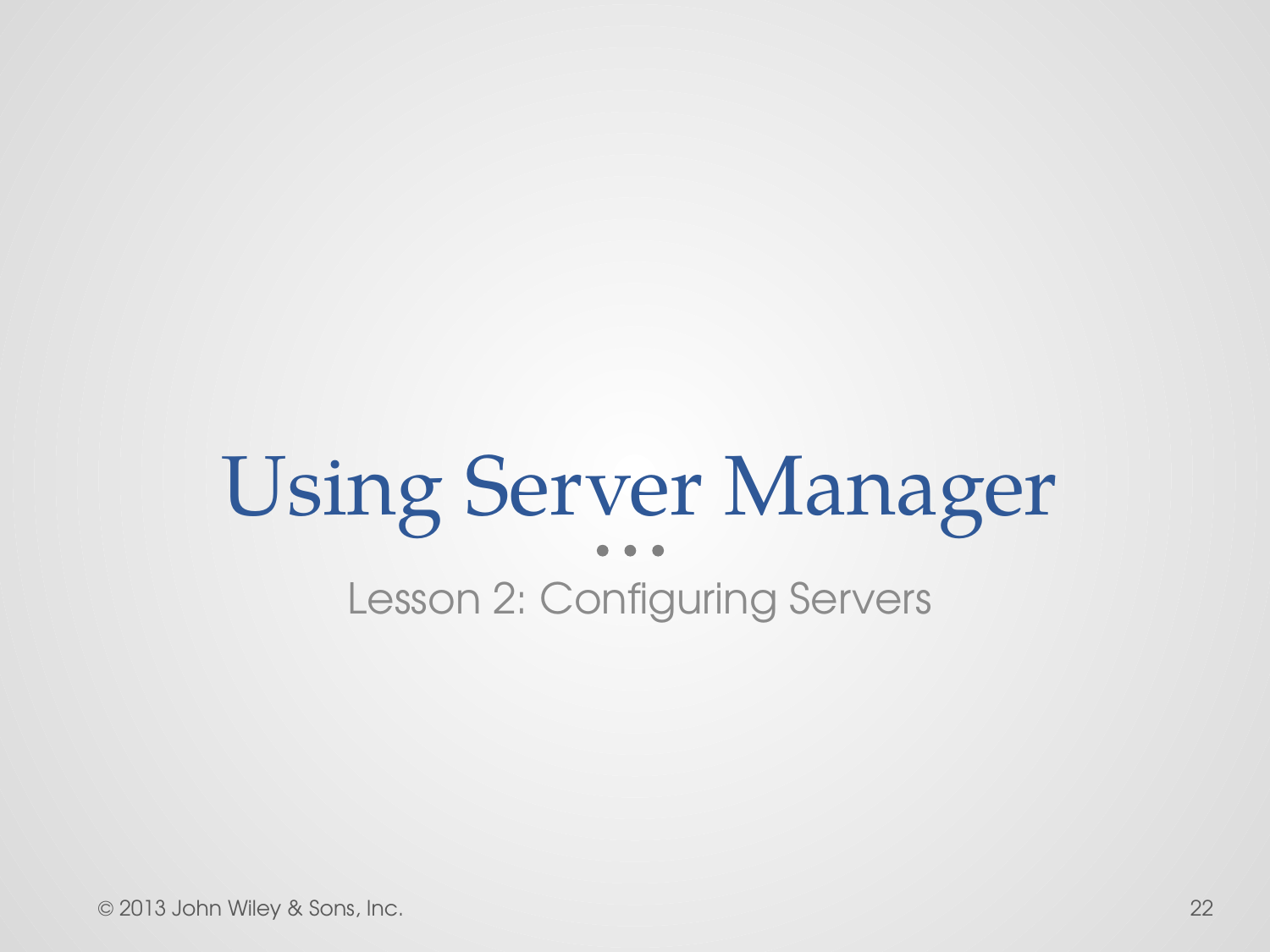

# Using Server Manager
Lesson 2: Configuring Servers
© 2013 John Wiley & Sons, Inc.
22